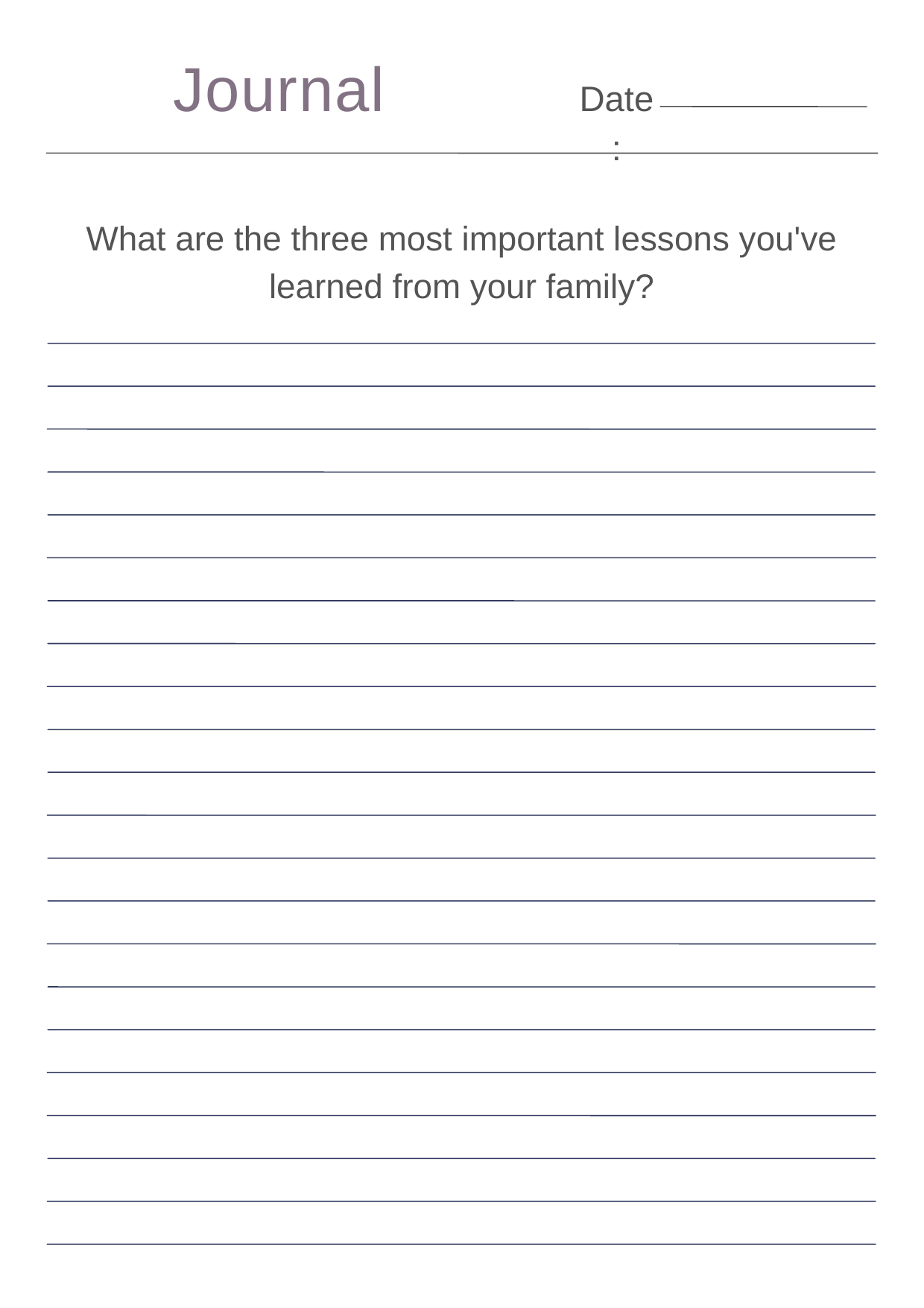

Journal
Date:

What are the three most important lessons you've learned from your family?